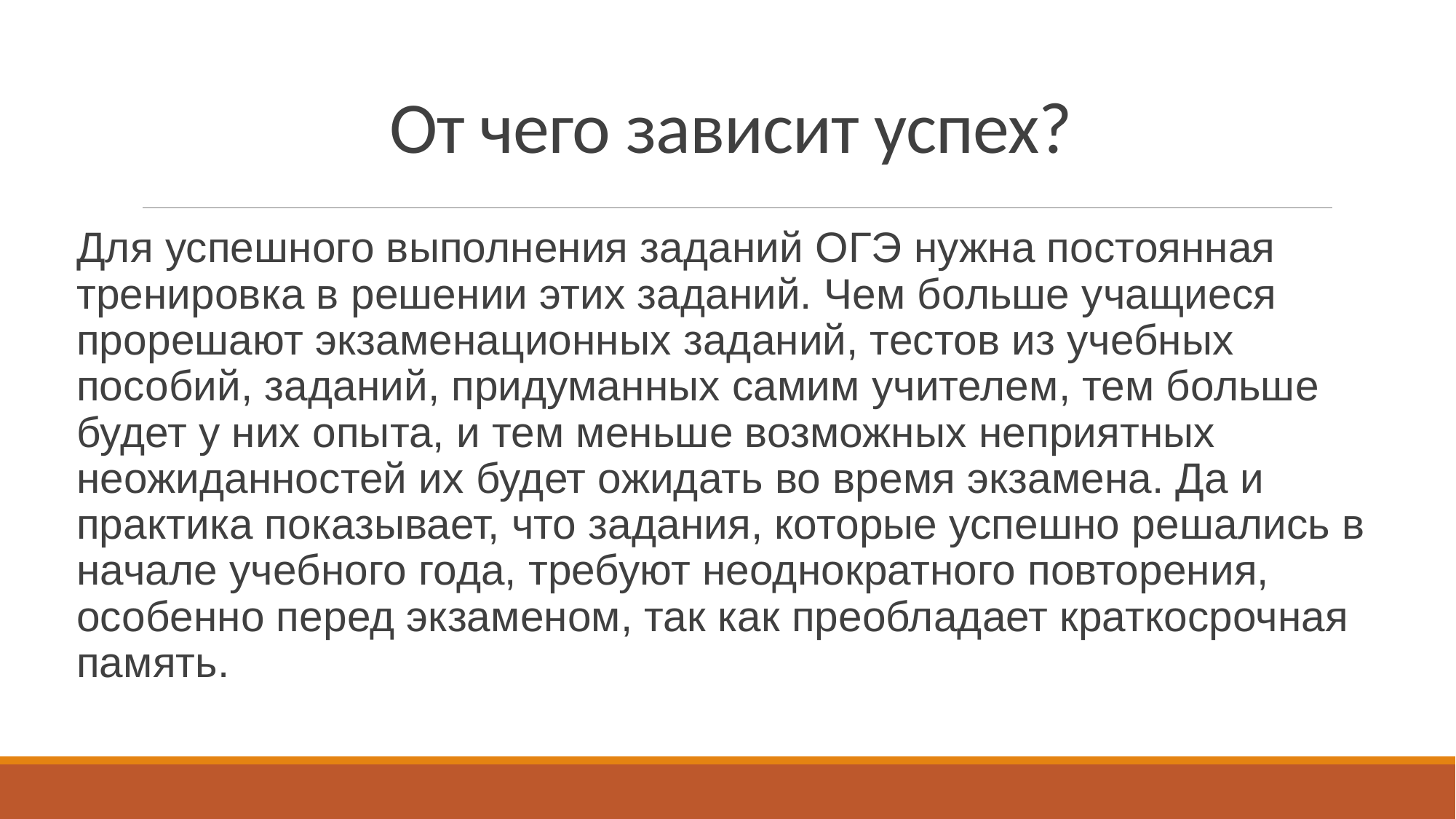

# От чего зависит успех?
Для успешного выполнения заданий ОГЭ нужна постоянная тренировка в решении этих заданий. Чем больше учащиеся прорешают экзаменационных заданий, тестов из учебных пособий, заданий, придуманных самим учителем, тем больше будет у них опыта, и тем меньше возможных неприятных неожиданностей их будет ожидать во время экзамена. Да и практика показывает, что задания, которые успешно решались в начале учебного года, требуют неоднократного повторения, особенно перед экзаменом, так как преобладает краткосрочная память.